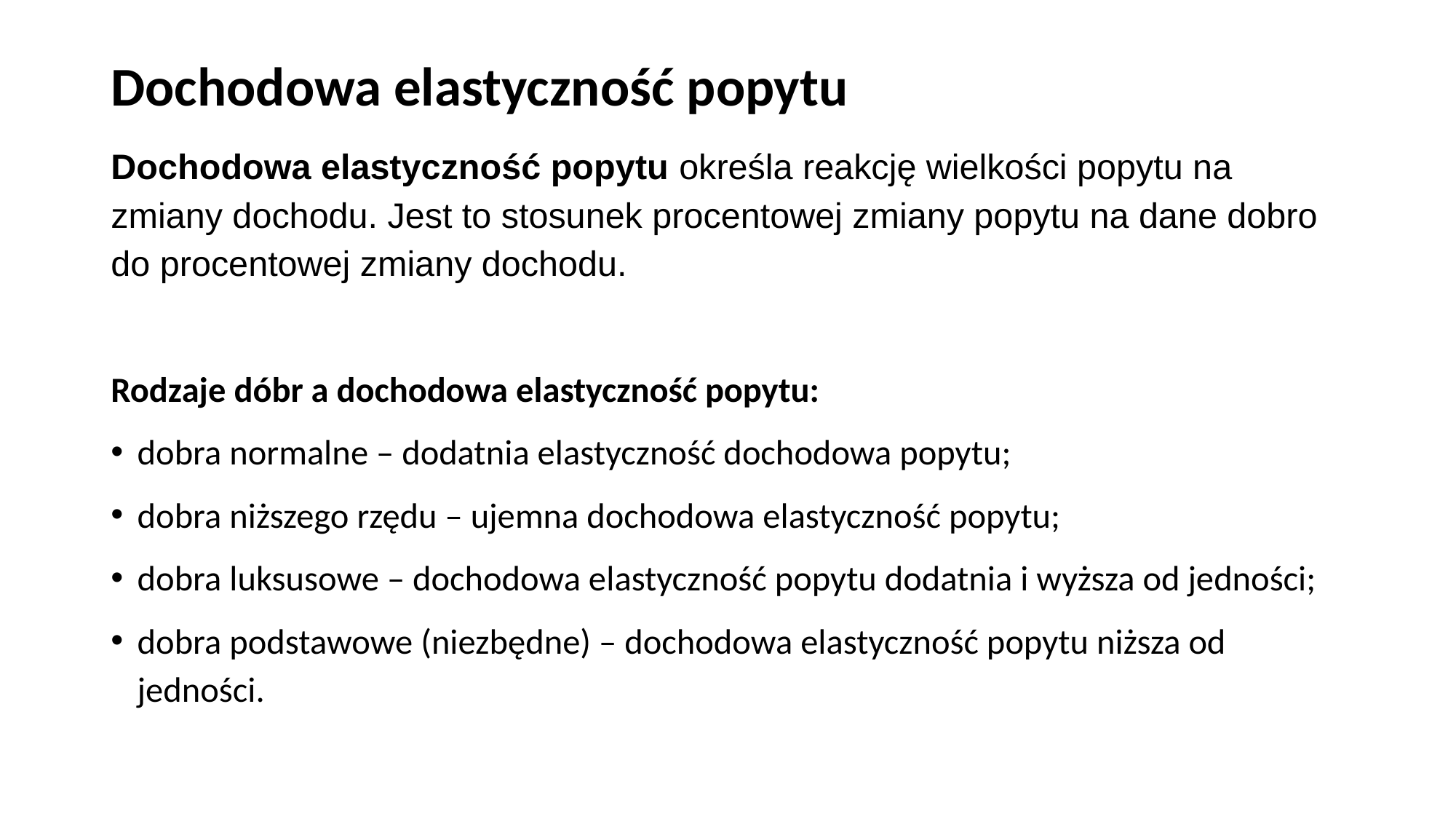

# Dochodowa elastyczność popytu
Dochodowa elastyczność popytu określa reakcję wielkości popytu na zmiany dochodu. Jest to stosunek procentowej zmiany popytu na dane dobro do procentowej zmiany dochodu.

Rodzaje dóbr a dochodowa elastyczność popytu:
dobra normalne – dodatnia elastyczność dochodowa popytu;
dobra niższego rzędu – ujemna dochodowa elastyczność popytu;
dobra luksusowe – dochodowa elastyczność popytu dodatnia i wyższa od jedności;
dobra podstawowe (niezbędne) – dochodowa elastyczność popytu niższa od jedności.